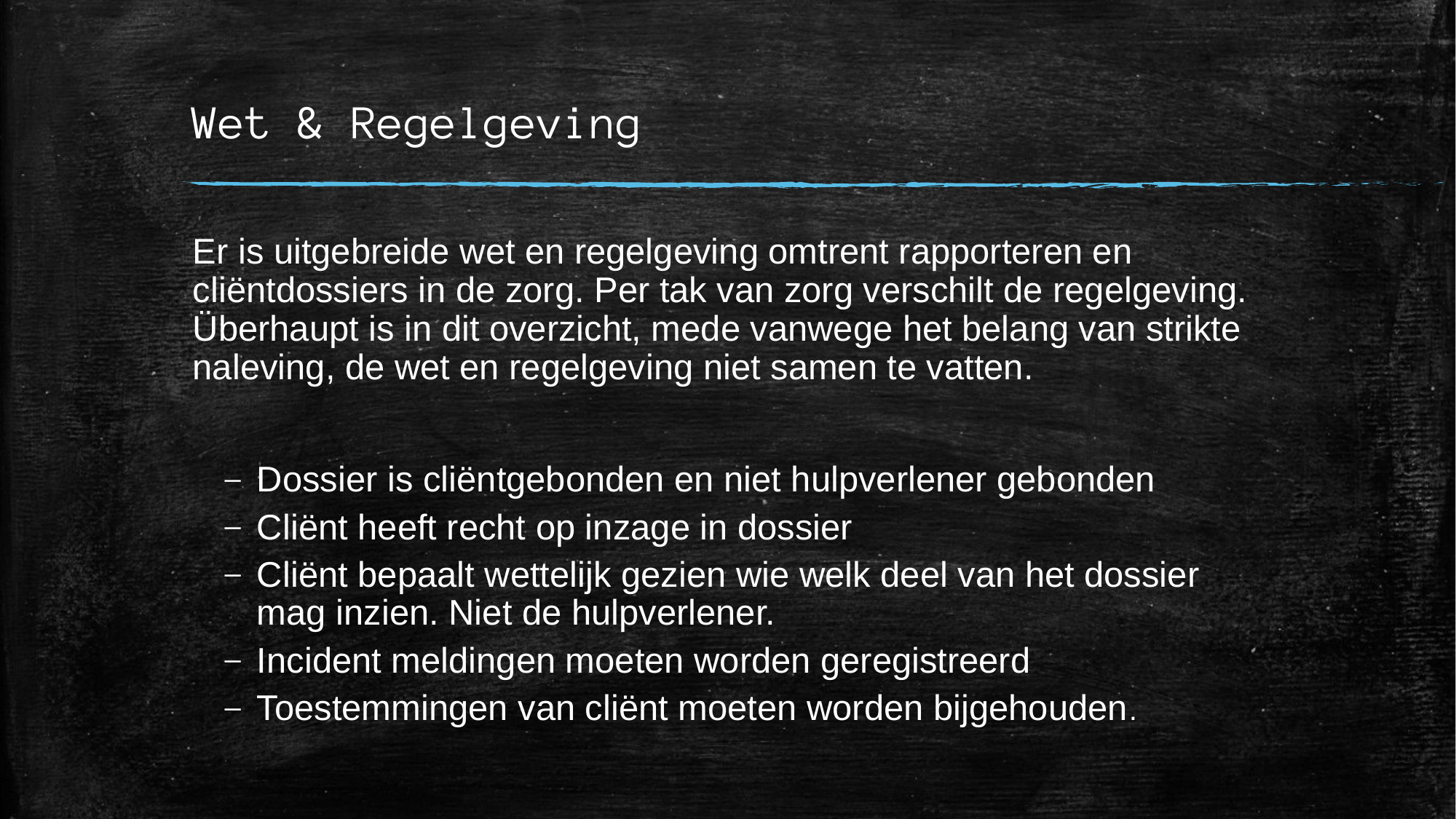

# Wet & Regelgeving
Er is uitgebreide wet en regelgeving omtrent rapporteren en cliëntdossiers in de zorg. Per tak van zorg verschilt de regelgeving. Überhaupt is in dit overzicht, mede vanwege het belang van strikte naleving, de wet en regelgeving niet samen te vatten.

Dossier is cliëntgebonden en niet hulpverlener gebonden
Cliënt heeft recht op inzage in dossier
Cliënt bepaalt wettelijk gezien wie welk deel van het dossier mag inzien. Niet de hulpverlener.
Incident meldingen moeten worden geregistreerd
Toestemmingen van cliënt moeten worden bijgehouden.